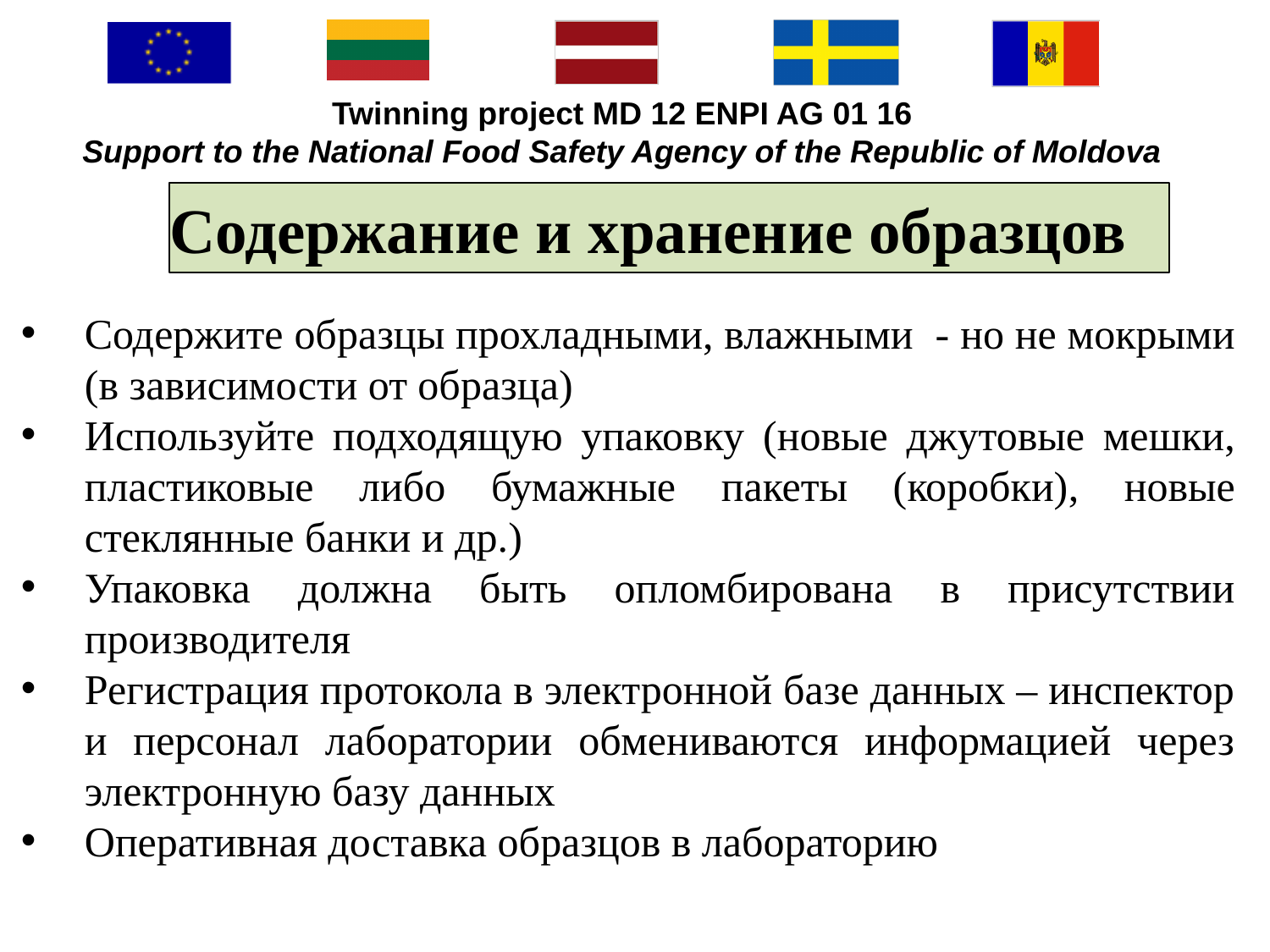

# Содержание и хранение образцов
Содержите образцы прохладными, влажными  - но не мокрыми (в зависимости от образца)
Используйте подходящую упаковку (новые джутовые мешки, пластиковые либо бумажные пакеты (коробки), новые стеклянные банки и др.)
Упаковка должна быть опломбирована в присутствии производителя
Регистрация протокола в электронной базе данных – инспектор и персонал лаборатории обмениваются информацией через электронную базу данных
Оперативная доставка образцов в лабораторию